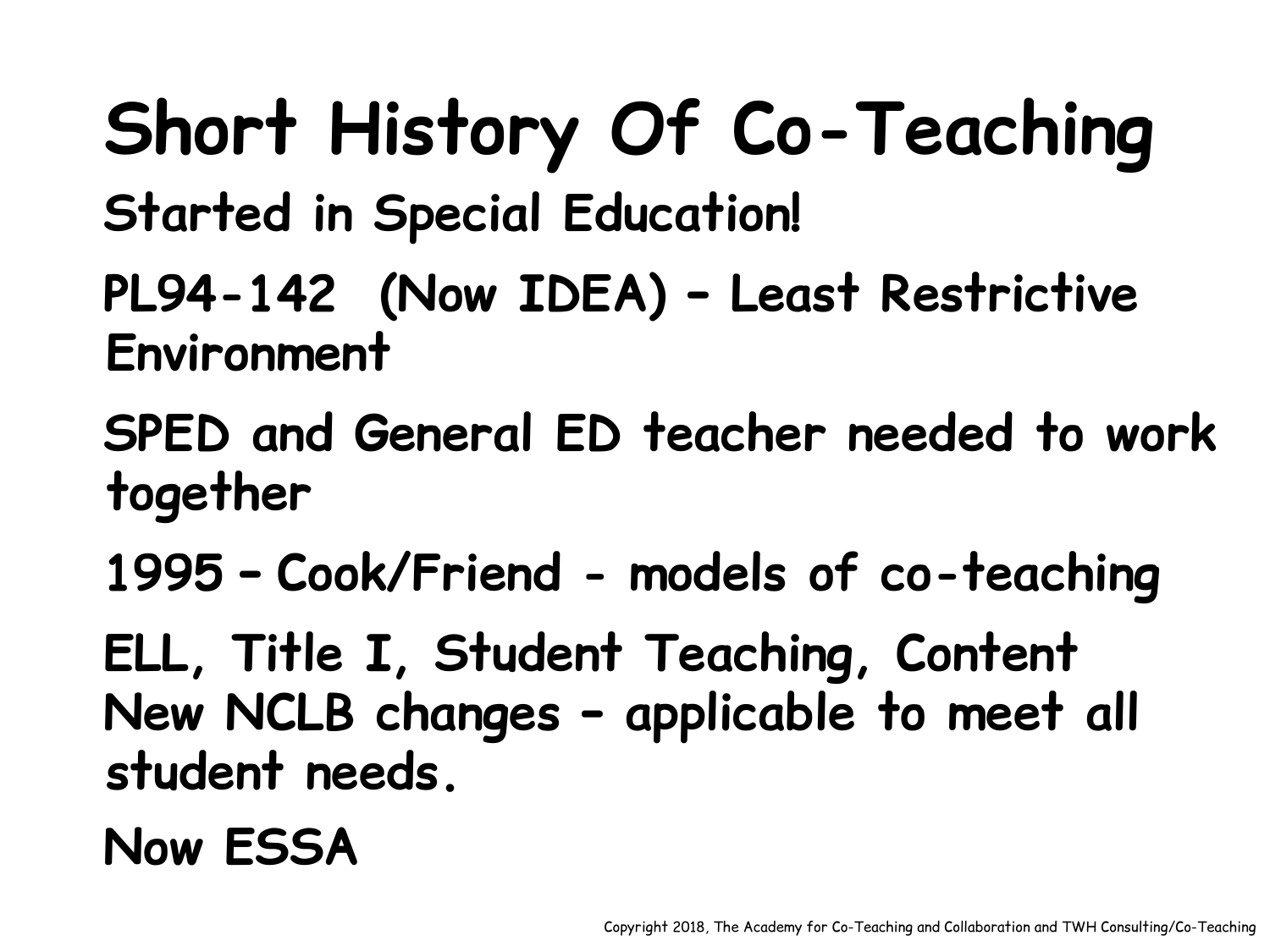

Short History Of Co-Teaching
Started in Special Education!

PL94-142  (Now IDEA) – Least Restrictive Environment

SPED and General ED teacher needed to work together

1995 – Cook/Friend - models of co-teaching

ELL, Title I, Student Teaching, Content
New NCLB changes – applicable to meet all student needs.

Now ESSA
Copyright 2018, The Academy for Co-Teaching and Collaboration and TWH Consulting/Co-Teaching